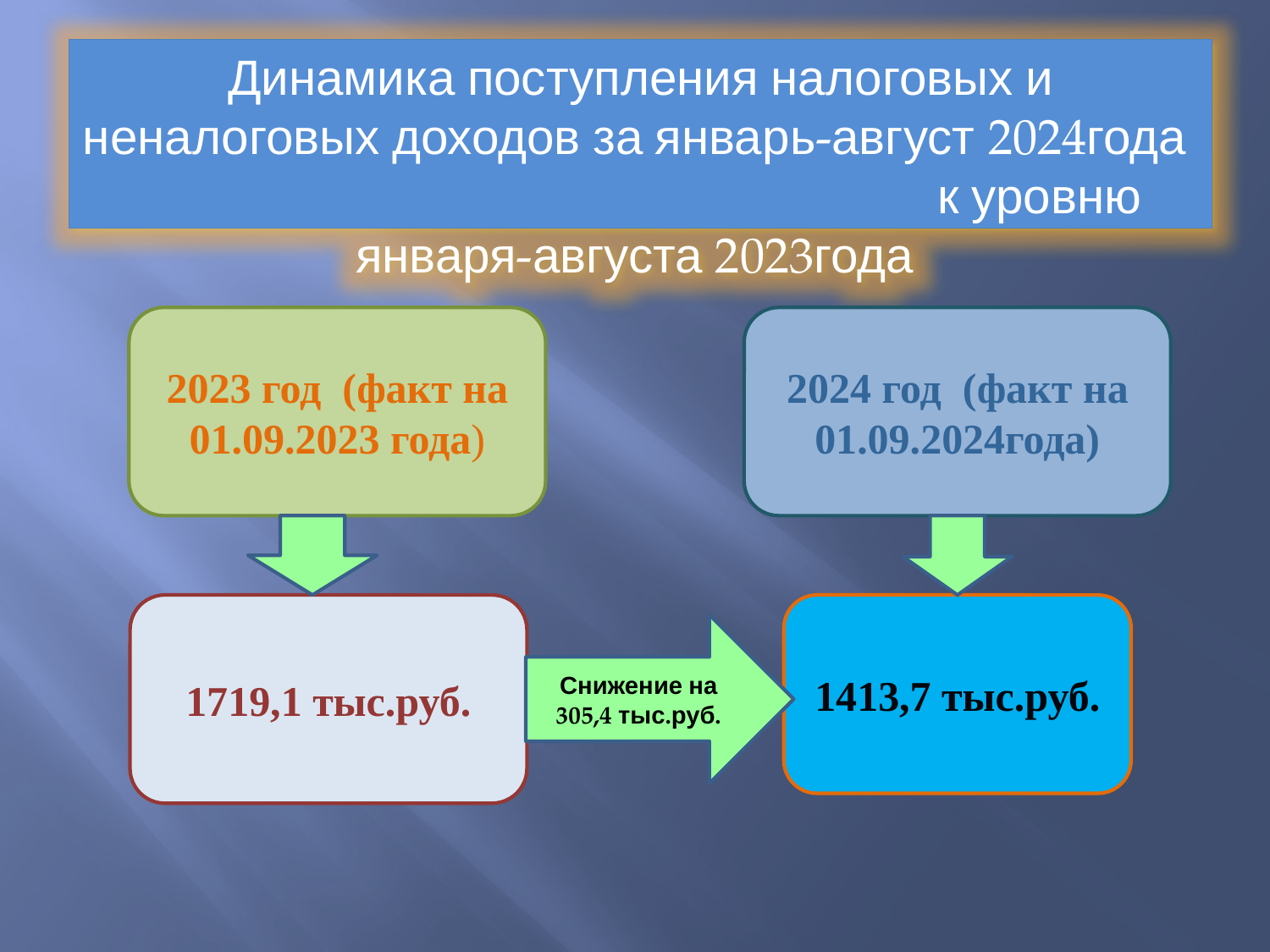

Динамика поступления налоговых и неналоговых доходов за январь-август 2024года                                                                   к уровню января-августа 2023года
2023 год  (факт на 01.09.2023 года)
2024 год  (факт на 01.09.2024года)

1413,7 тыс.руб.
1719,1 тыс.руб.
Снижение на 305,4 тыс.руб.